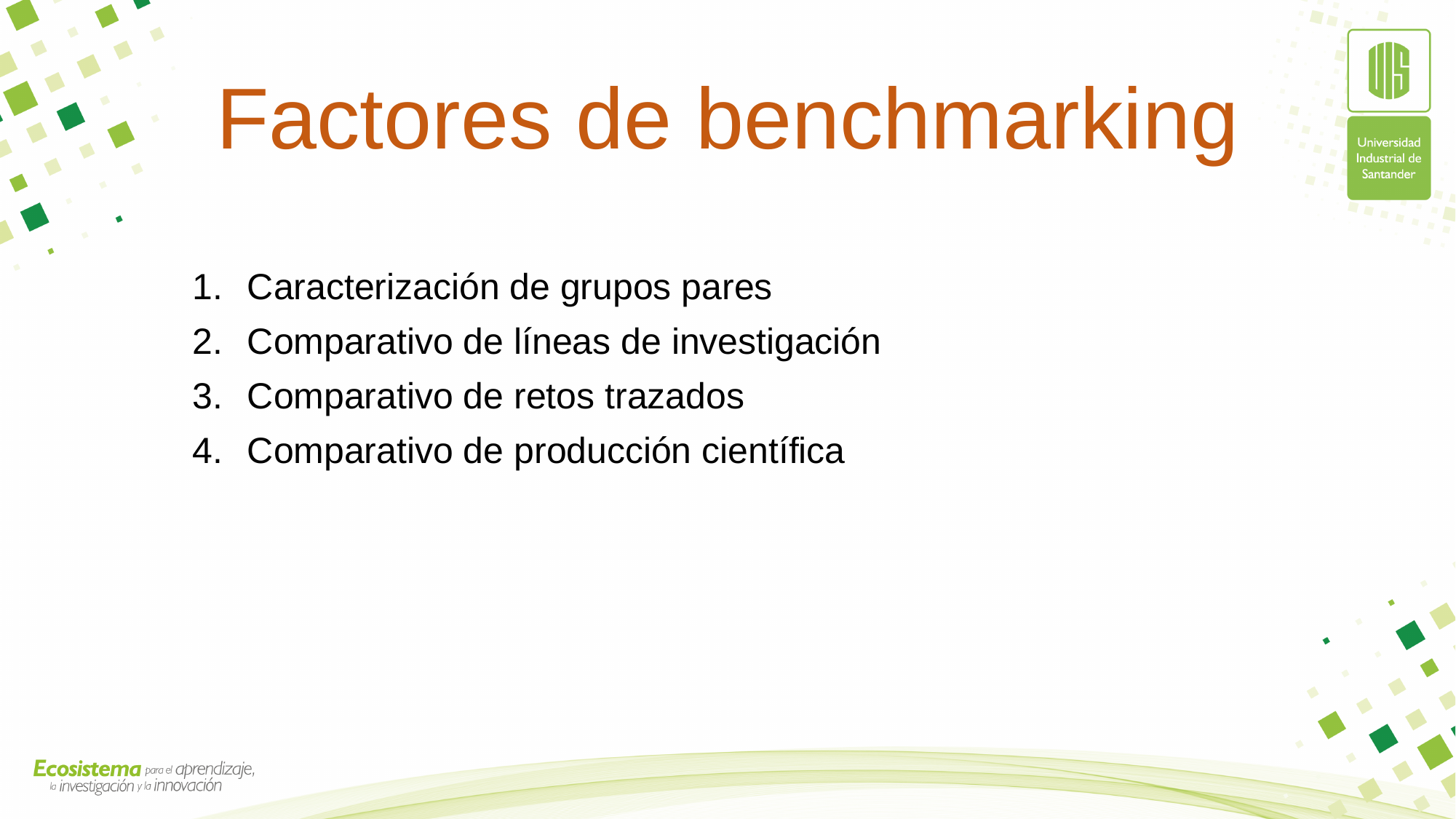

# Factores de benchmarking
Caracterización de grupos pares
Comparativo de líneas de investigación
Comparativo de retos trazados
Comparativo de producción científica